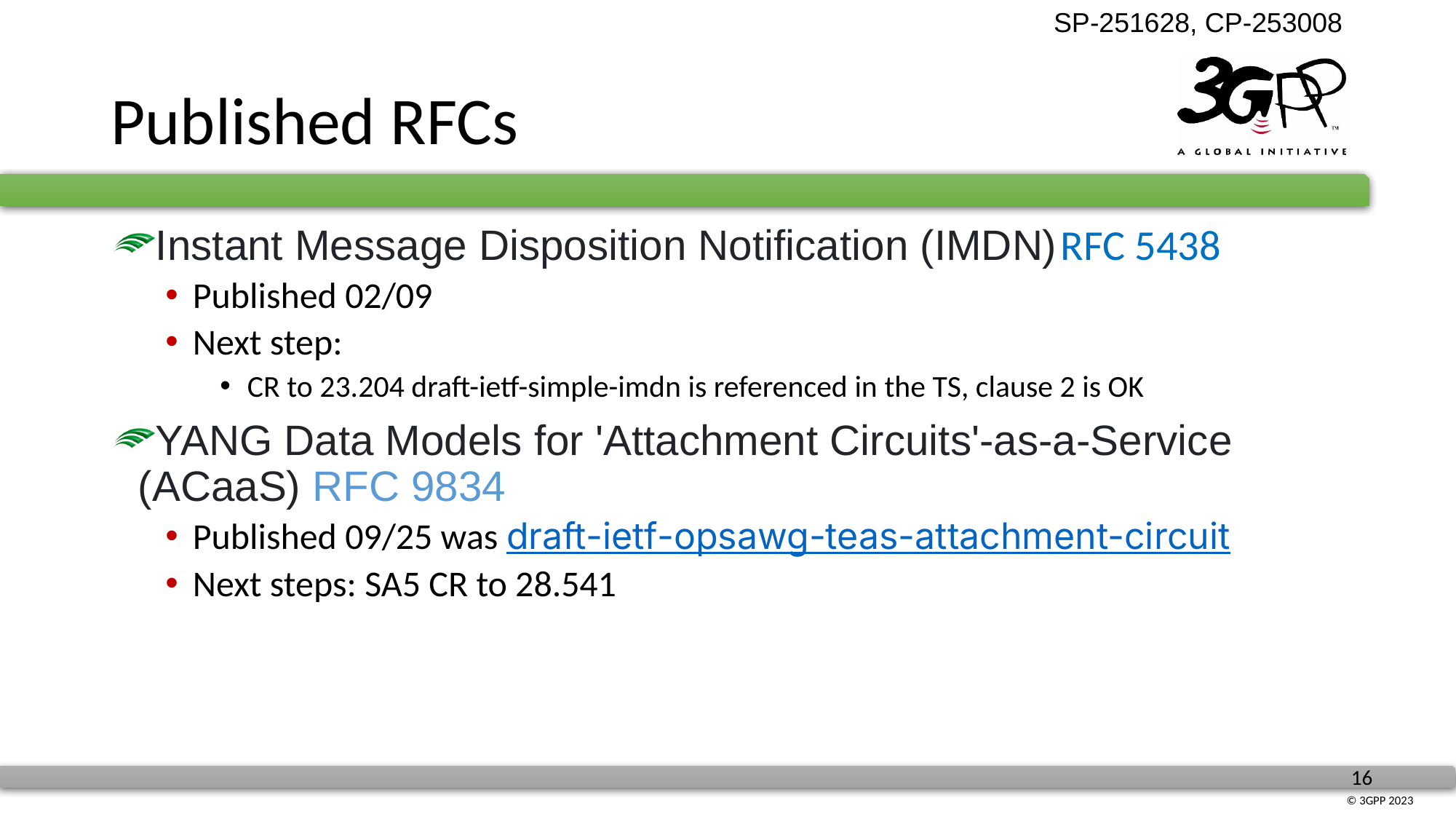

# Published RFCs
Instant Message Disposition Notification (IMDN) RFC 5438
Published 02/09
Next step:
CR to 23.204 draft-ietf-simple-imdn is referenced in the TS, clause 2 is OK
YANG Data Models for 'Attachment Circuits'-as-a-Service (ACaaS) RFC 9834
Published 09/25 was draft-ietf-opsawg-teas-attachment-circuit
Next steps: SA5 CR to 28.541